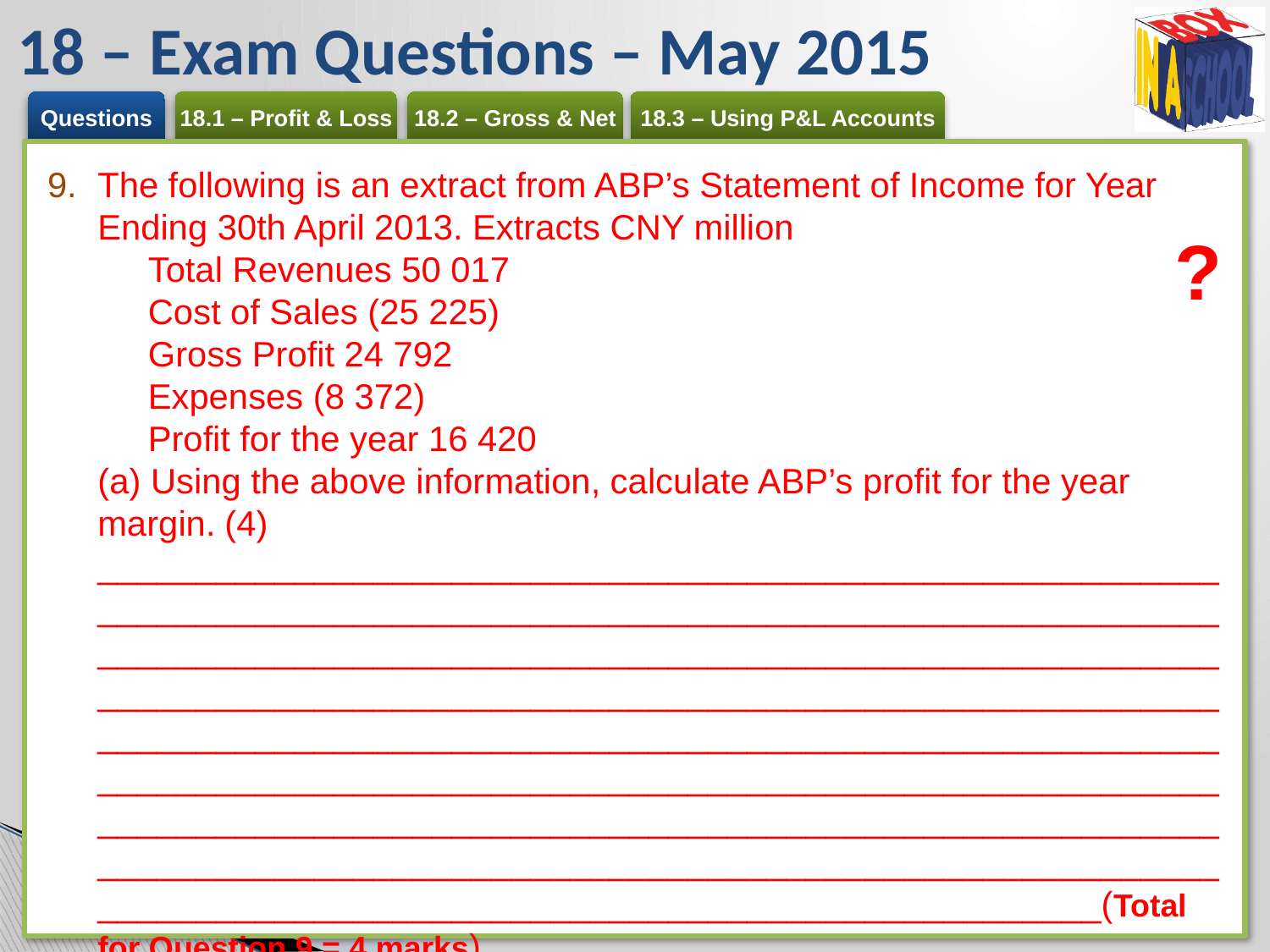

# 18 – Exam Questions – May 2015
The following is an extract from ABP’s Statement of Income for Year Ending 30th April 2013. Extracts CNY million
Total Revenues 50 017
Cost of Sales (25 225)
Gross Profit 24 792
Expenses (8 372)
Profit for the year 16 420
(a) Using the above information, calculate ABP’s profit for the year margin.	(4)
___________________________________________________________________________________________________________________________________________________________________________________________________________________________________________________________________________________________________________________________________________________________________________________________________________________________________________________________________________________________________________________________(Total for Question 9 = 4 marks)
?